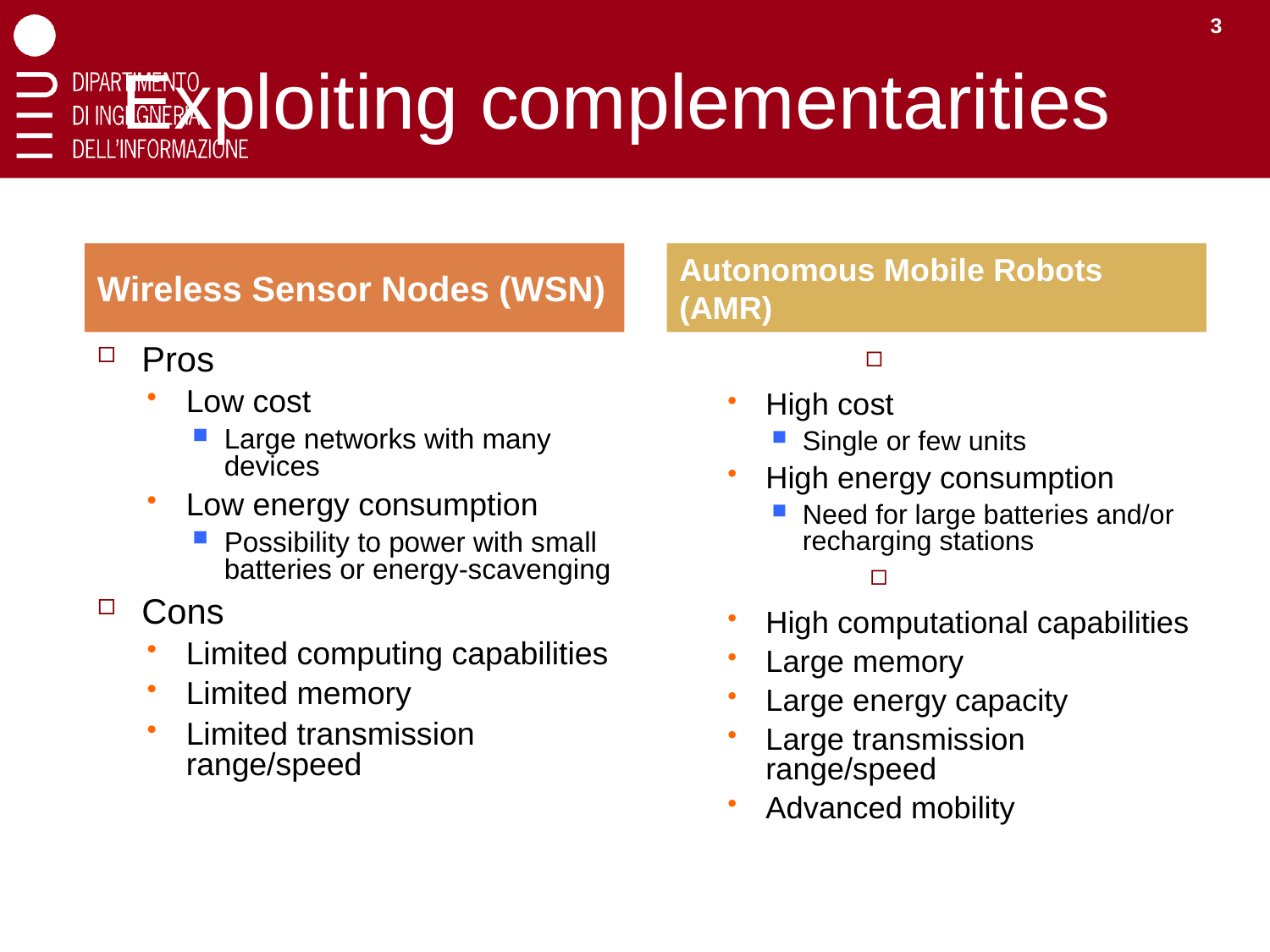

3
# Exploiting complementarities
Wireless Sensor Nodes (WSN)
Autonomous Mobile Robots (AMR)
Pros
Low cost
Large networks with many devices
Low energy consumption
Possibility to power with small batteries or energy-scavenging
Cons
Limited computing capabilities
Limited memory
Limited transmission range/speed
Cons
High cost
Single or few units
High energy consumption
Need for large batteries and/or recharging stations
Pros
High computational capabilities
Large memory
Large energy capacity
Large transmission range/speed
Advanced mobility